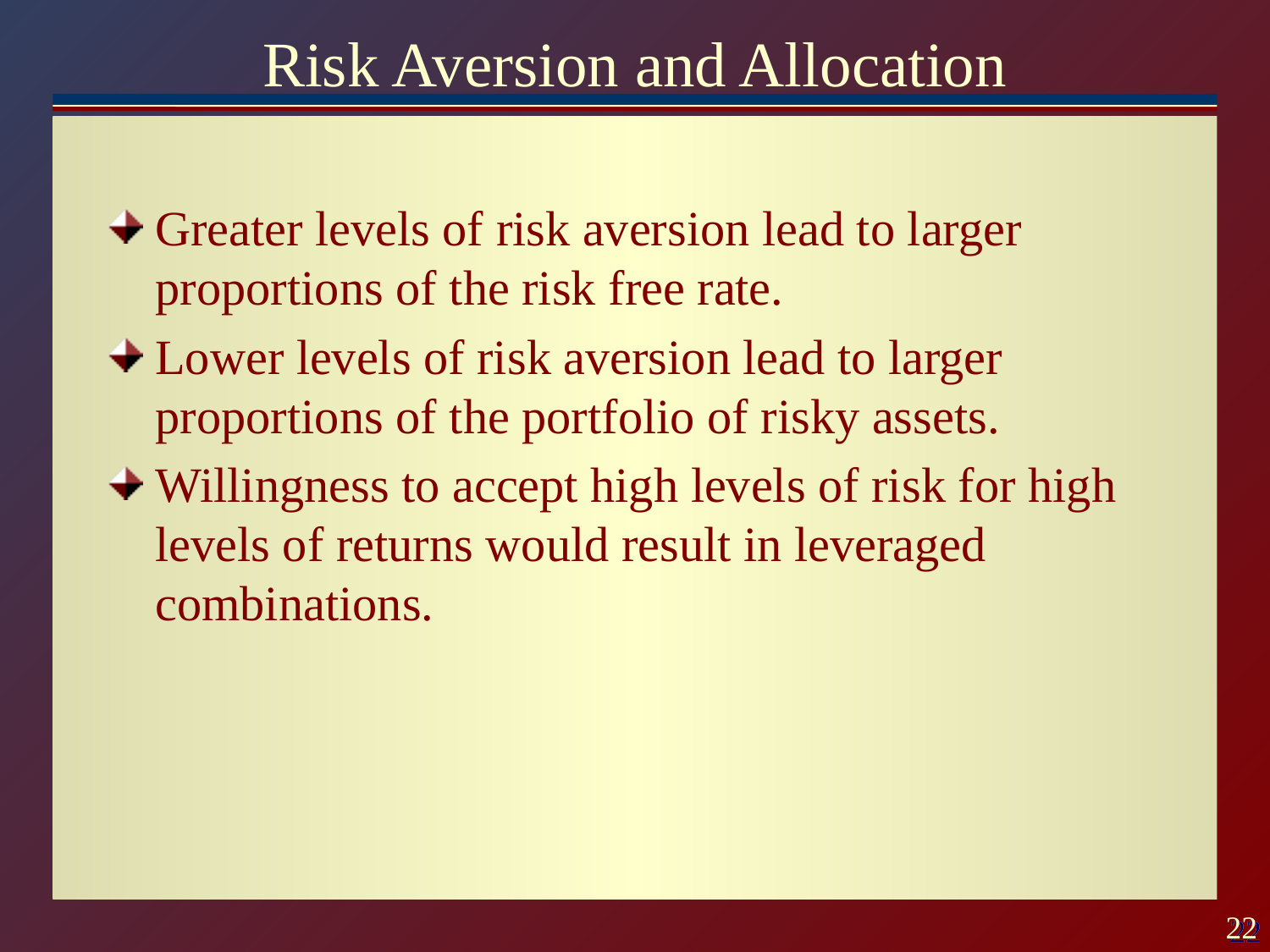

# Risk Aversion and Allocation
Greater levels of risk aversion lead to larger proportions of the risk free rate.
Lower levels of risk aversion lead to larger proportions of the portfolio of risky assets.
Willingness to accept high levels of risk for high levels of returns would result in leveraged combinations.